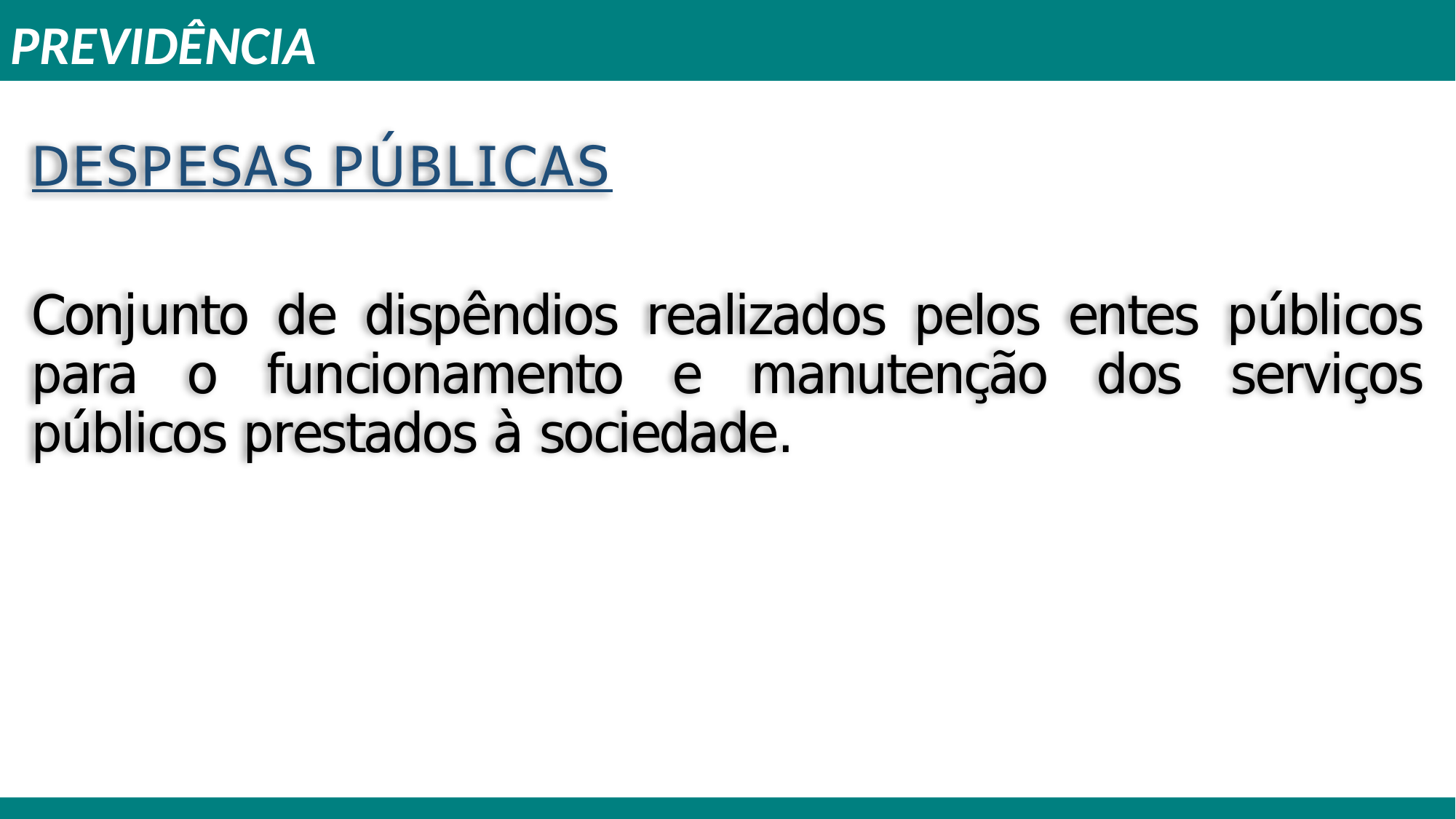

PREVIDÊNCIA
DESPESAS PÚBLICAS

Conjunto de dispêndios realizados pelos entes públicos para o funcionamento e manutenção dos serviços públicos prestados à sociedade.